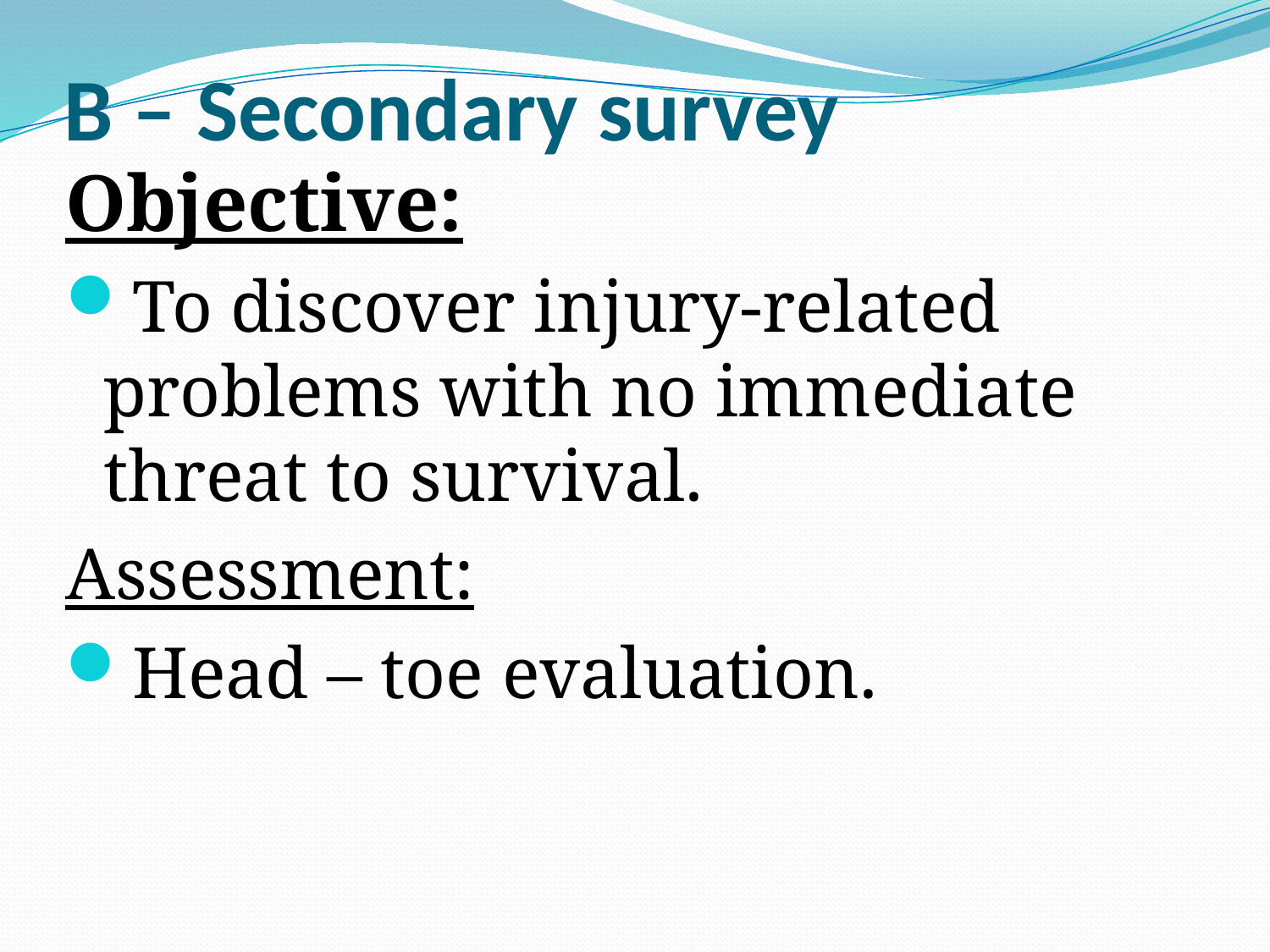

# B – Secondary survey
Objective:
To discover injury-related problems with no immediate threat to survival.
Assessment:
Head – toe evaluation.